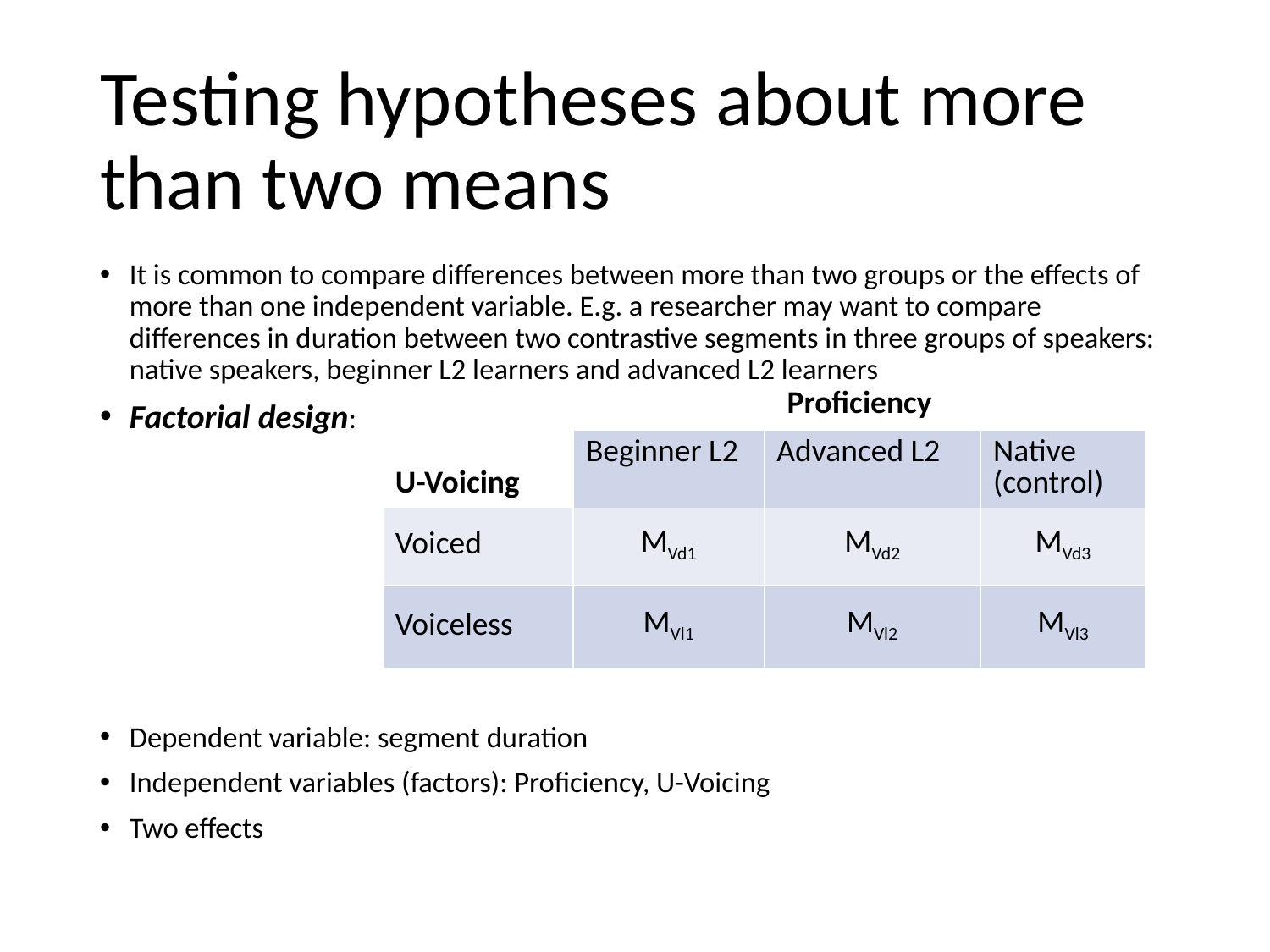

# Testing hypotheses about more than two means
It is common to compare differences between more than two groups or the effects of more than one independent variable. E.g. a researcher may want to compare differences in duration between two contrastive segments in three groups of speakers: native speakers, beginner L2 learners and advanced L2 learners
Factorial design:

Dependent variable: segment duration
Independent variables (factors): Proficiency, U-Voicing
Two effects

|  | Proficiency |  |  |
| --- | --- | --- | --- |
| U-Voicing | Beginner L2 | Advanced L2 | Native (control) |
| Voiced | MVd1 | MVd2 | MVd3 |
| Voiceless | MVl1 | MVl2 | MVl3 |